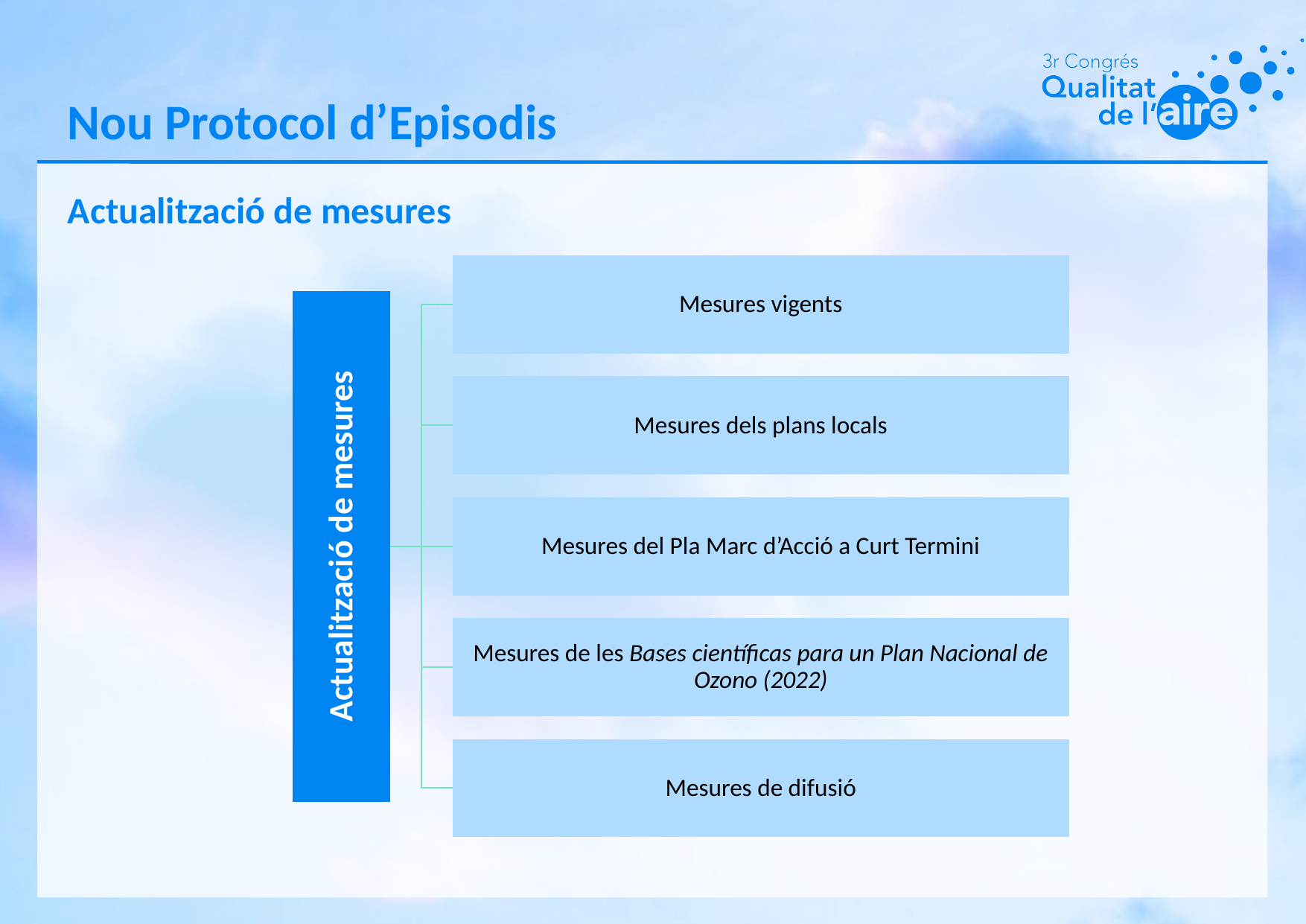

Nou Protocol d’Episodis
Actualització de mesures

Actualització de mesures
Mesures vigents
Mesures dels plans locals
Mesures del Pla Marc d’Acció a Curt Termini
Mesures de les Bases científicas para un Plan Nacional de Ozono (2022)
Mesures de difusió